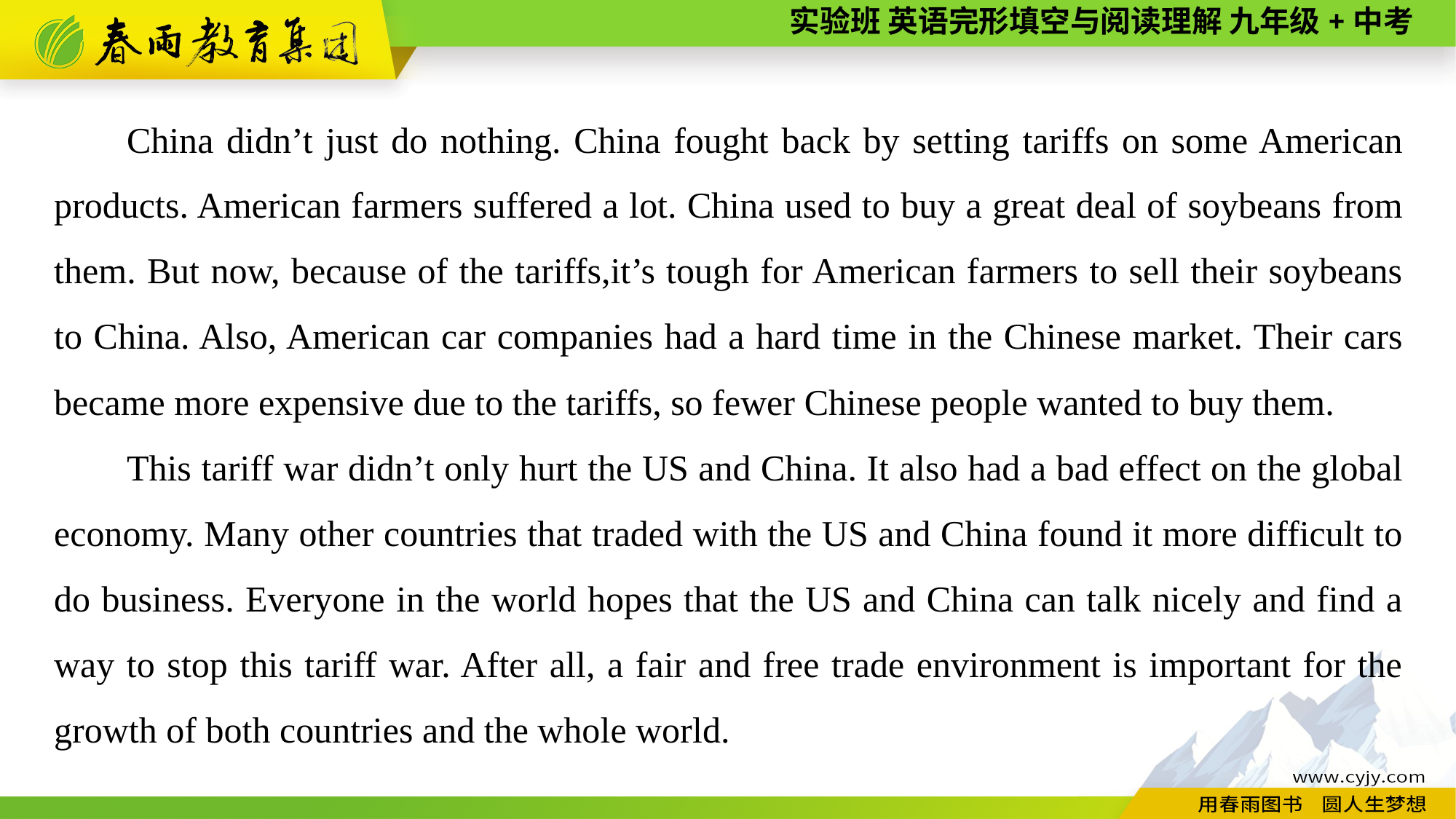

China didn’t just do nothing. China fought back by setting tariffs on some American products. American farmers suffered a lot. China used to buy a great deal of soybeans from them. But now, because of the tariffs,it’s tough for American farmers to sell their soybeans to China. Also, American car companies had a hard time in the Chinese market. Their cars became more expensive due to the tariffs, so fewer Chinese people wanted to buy them.
This tariff war didn’t only hurt the US and China. It also had a bad effect on the global economy. Many other countries that traded with the US and China found it more difficult to do business. Everyone in the world hopes that the US and China can talk nicely and find a way to stop this tariff war. After all, a fair and free trade environment is important for the growth of both countries and the whole world.